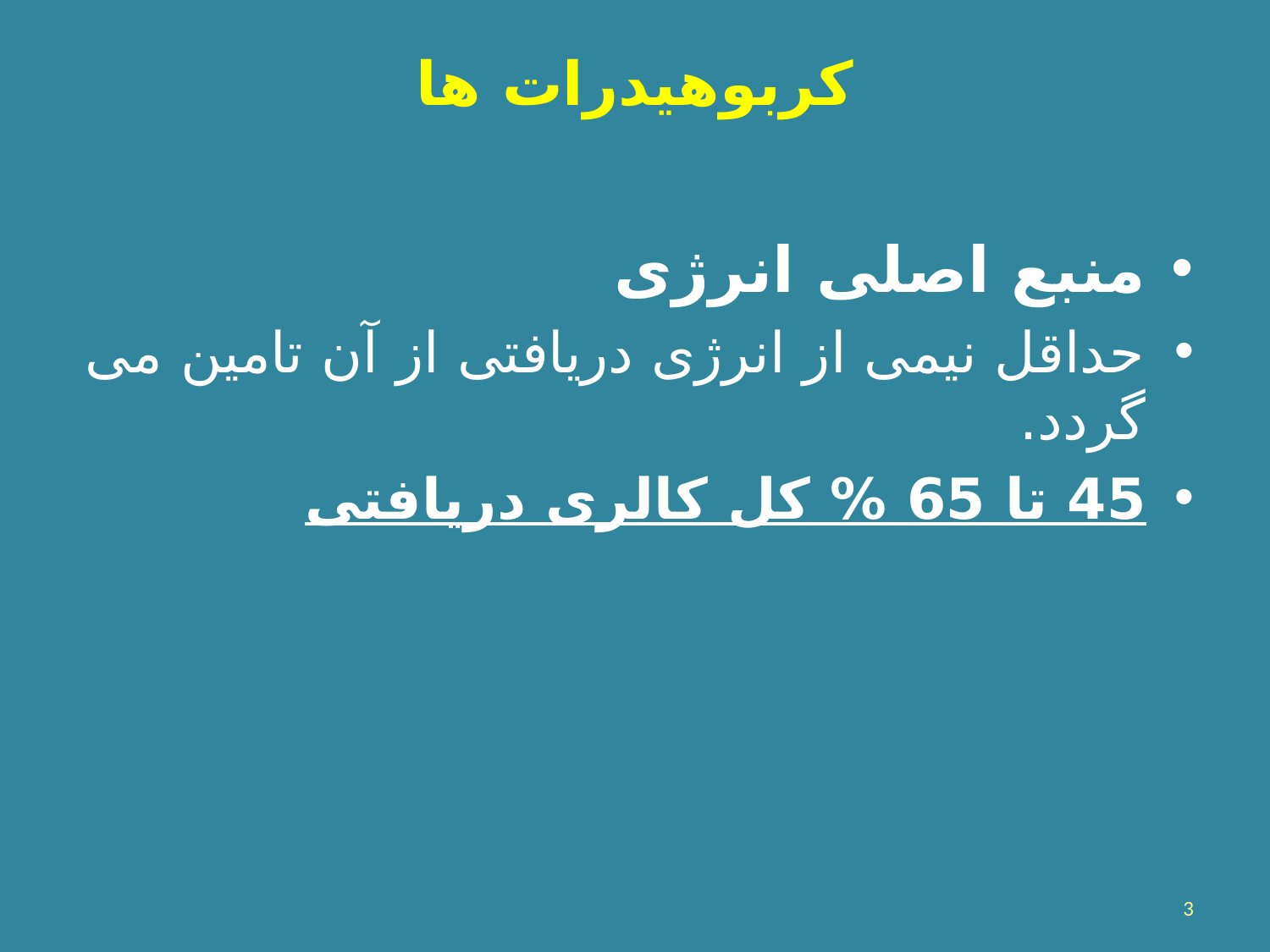

# کربوهيدرات ها
منبع اصلی انرژی
حداقل نیمی از انرژی دریافتی از آن تامین می گردد.
45 تا 65 % کل کالری دریافتی

3